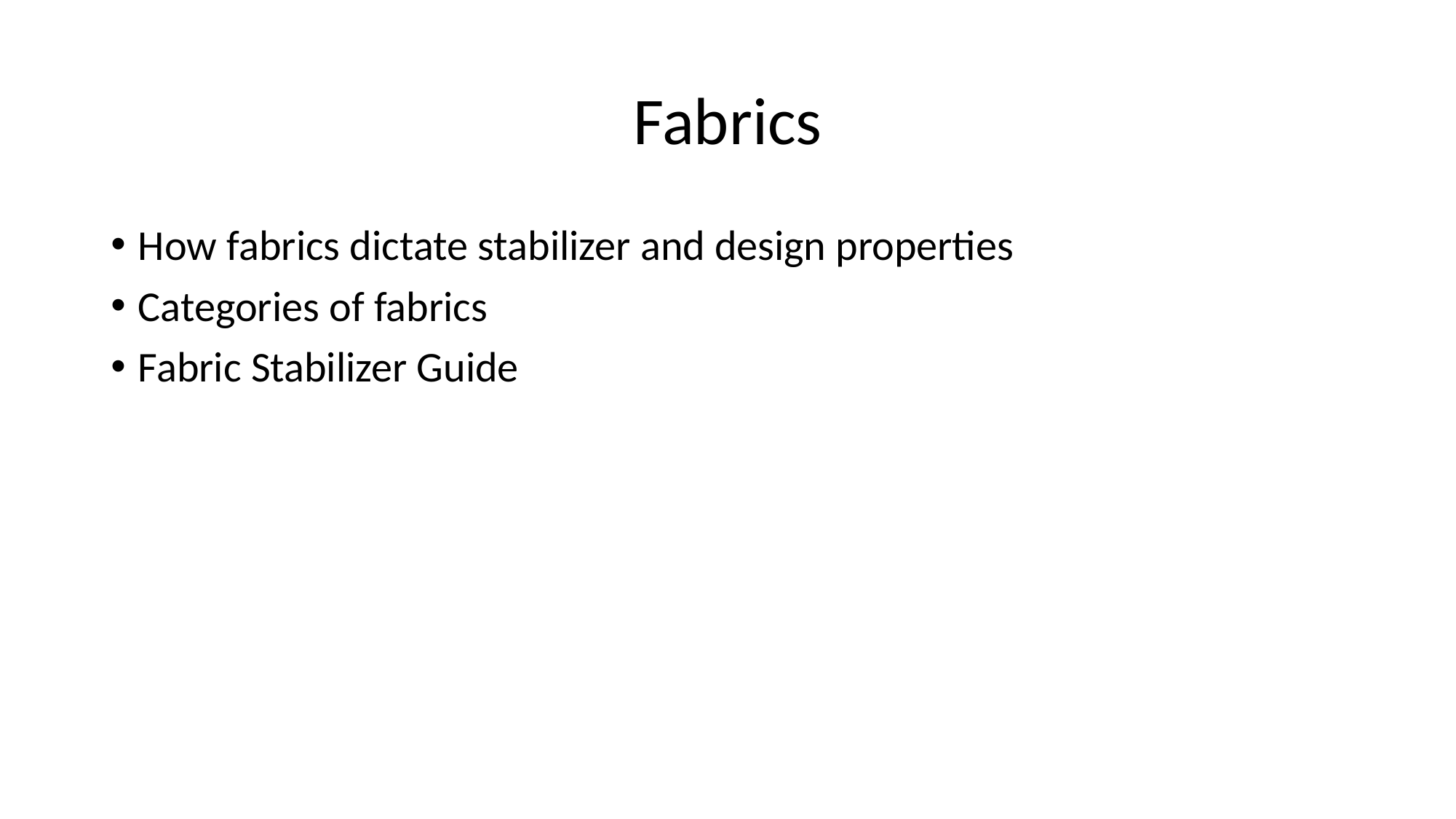

# Fabrics
How fabrics dictate stabilizer and design properties
Categories of fabrics
Fabric Stabilizer Guide